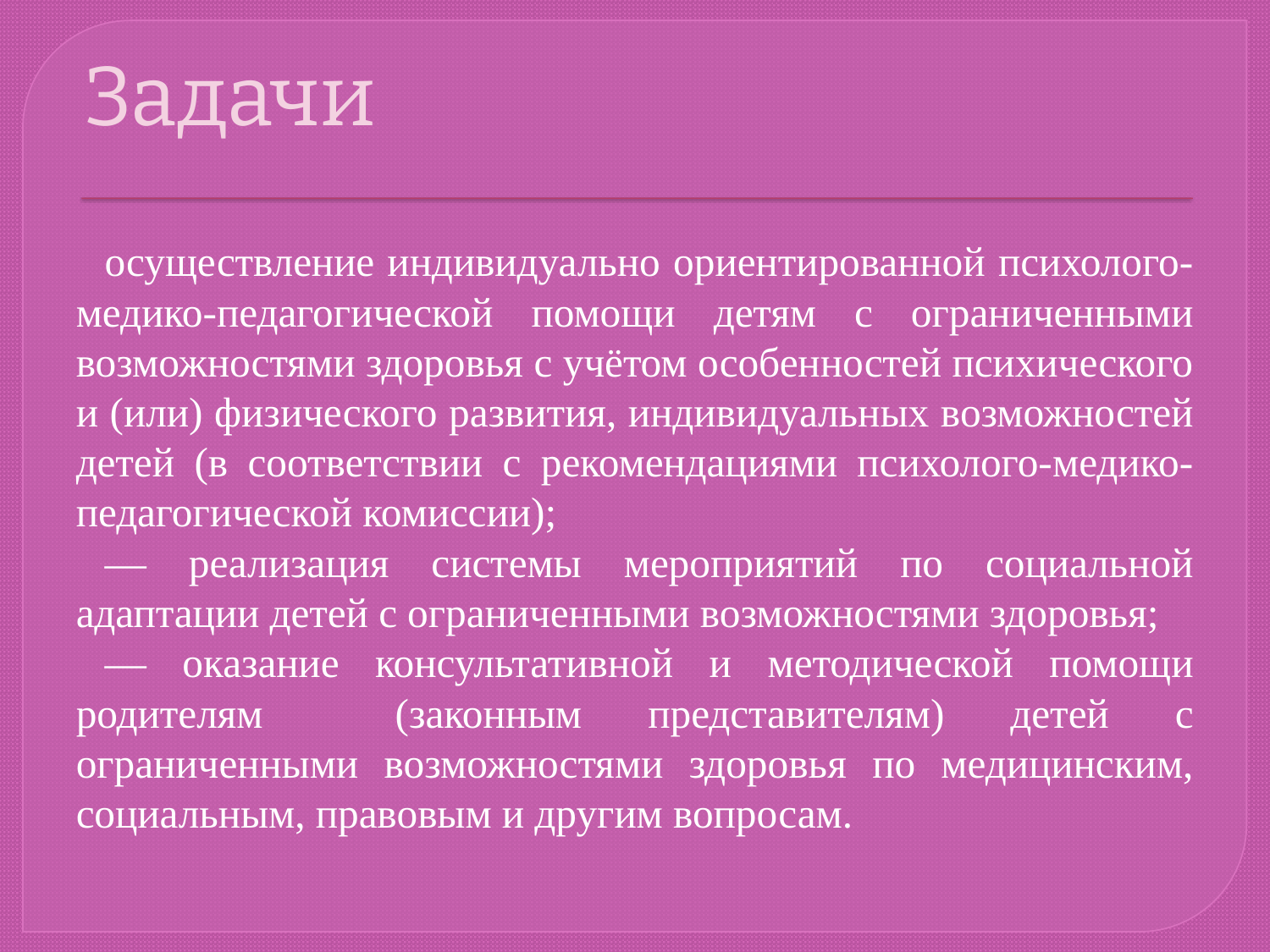

# Задачи
осуществление индивидуально ориентированной психолого-медико-педагогической помощи детям с ограниченными возможностями здоровья с учётом особенностей психического и (или) физического развития, индивидуальных возможностей детей (в соответствии с рекомендациями психолого-медико-педагогической комиссии);
— реализация системы мероприятий по социальной адаптации детей с ограниченными возможностями здоровья;
— оказание консультативной и методической помощи родителям  (законным представителям) детей с ограниченными возможностями здоровья по медицинским, социальным, правовым и другим вопросам.